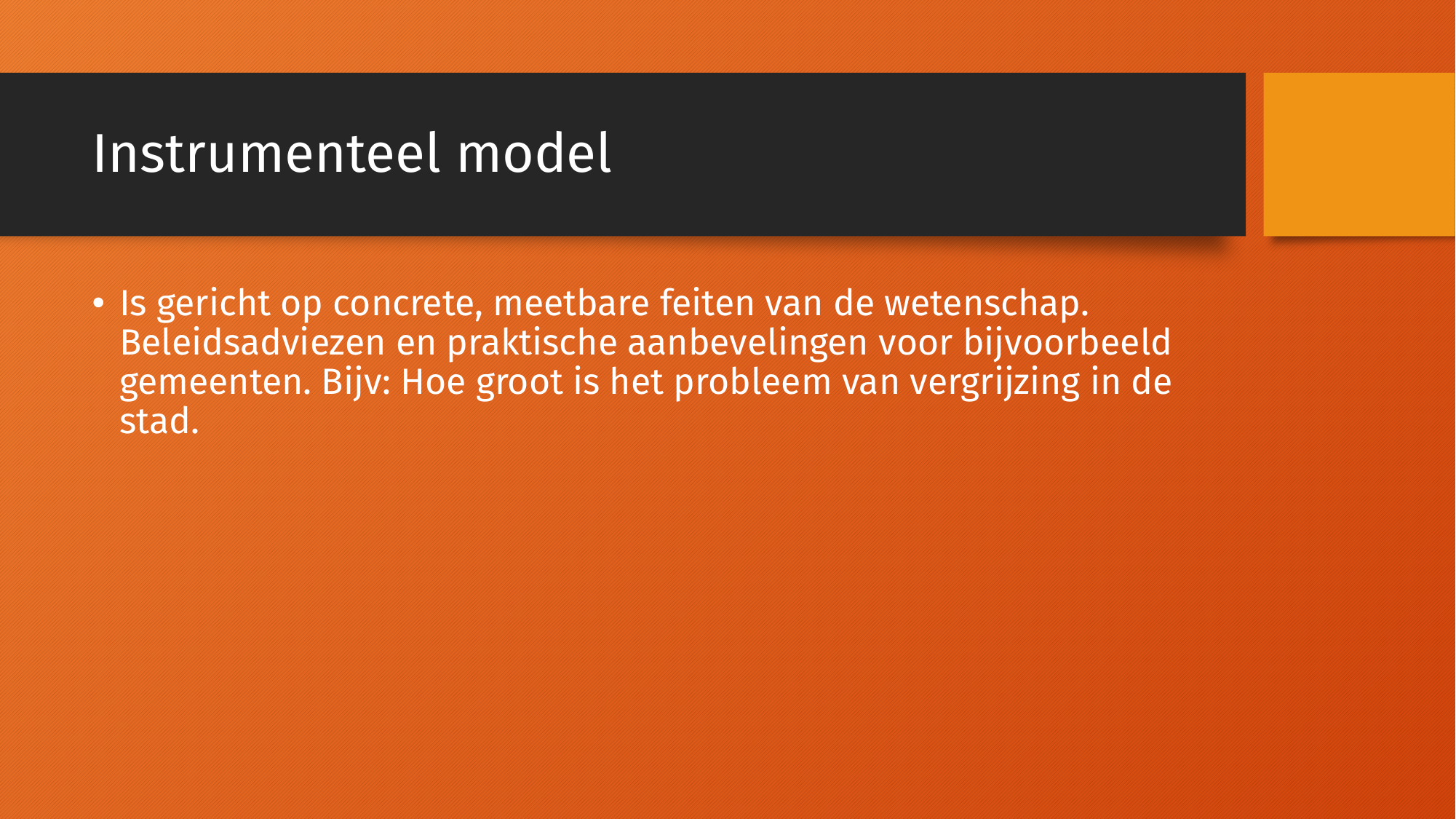

# Instrumenteel model
Is gericht op concrete, meetbare feiten van de wetenschap. Beleidsadviezen en praktische aanbevelingen voor bijvoorbeeld gemeenten. Bijv: Hoe groot is het probleem van vergrijzing in de stad.